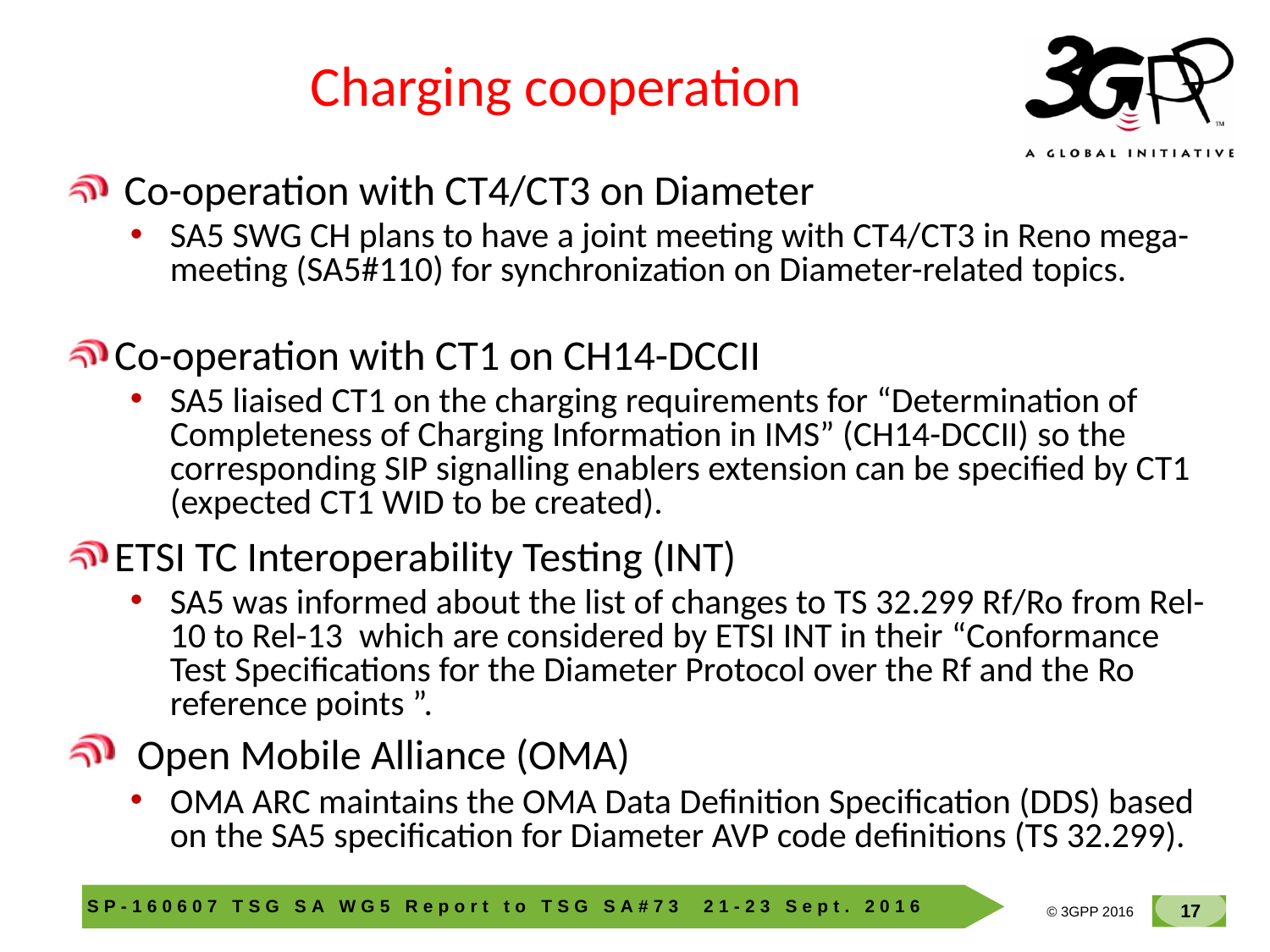

Charging cooperation
 Co-operation with CT4/CT3 on Diameter
SA5 SWG CH plans to have a joint meeting with CT4/CT3 in Reno mega-meeting (SA5#110) for synchronization on Diameter-related topics.

Co-operation with CT1 on CH14-DCCII
SA5 liaised CT1 on the charging requirements for “Determination of Completeness of Charging Information in IMS” (CH14-DCCII) so the corresponding SIP signalling enablers extension can be specified by CT1 (expected CT1 WID to be created).
ETSI TC Interoperability Testing (INT)
SA5 was informed about the list of changes to TS 32.299 Rf/Ro from Rel-10 to Rel-13  which are considered by ETSI INT in their “Conformance Test Specifications for the Diameter Protocol over the Rf and the Ro reference points ”.
  Open Mobile Alliance (OMA)
OMA ARC maintains the OMA Data Definition Specification (DDS) based on the SA5 specification for Diameter AVP code definitions (TS 32.299).